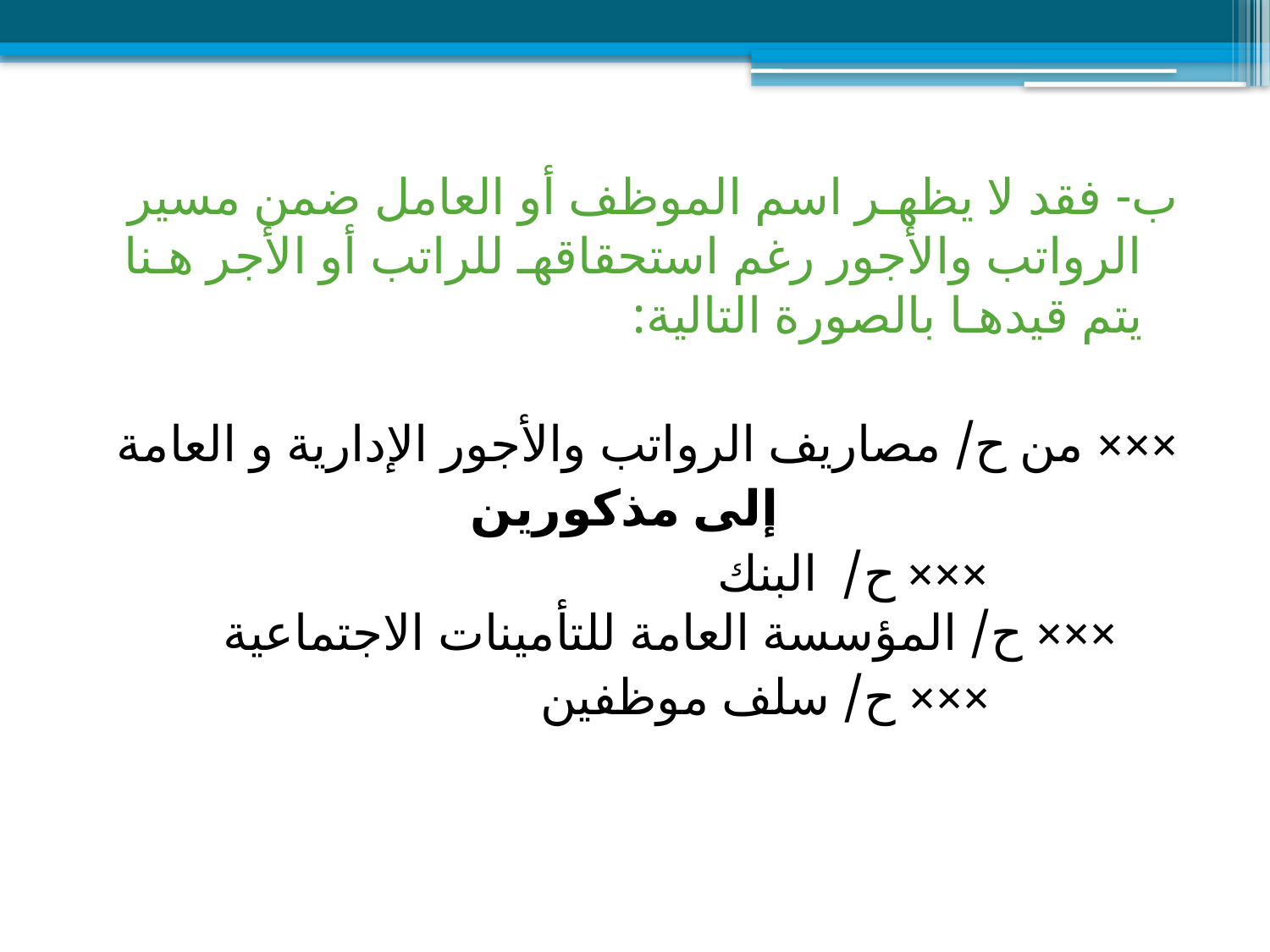

ب- فقد لا يظهـر اسم الموظف أو العامل ضمن مسير الرواتب والأجور رغم استحقاقهـ للراتب أو الأجر هـنا يتم قيدهـا بالصورة التالية:

××× من ح/ مصاريف الرواتب والأجور الإدارية و العامة
                               إلى مذكورين
			  ××× ح/  البنك                                       		  ××× ح/ المؤسسة العامة للتأمينات الاجتماعية
   		  ××× ح/ سلف موظفين